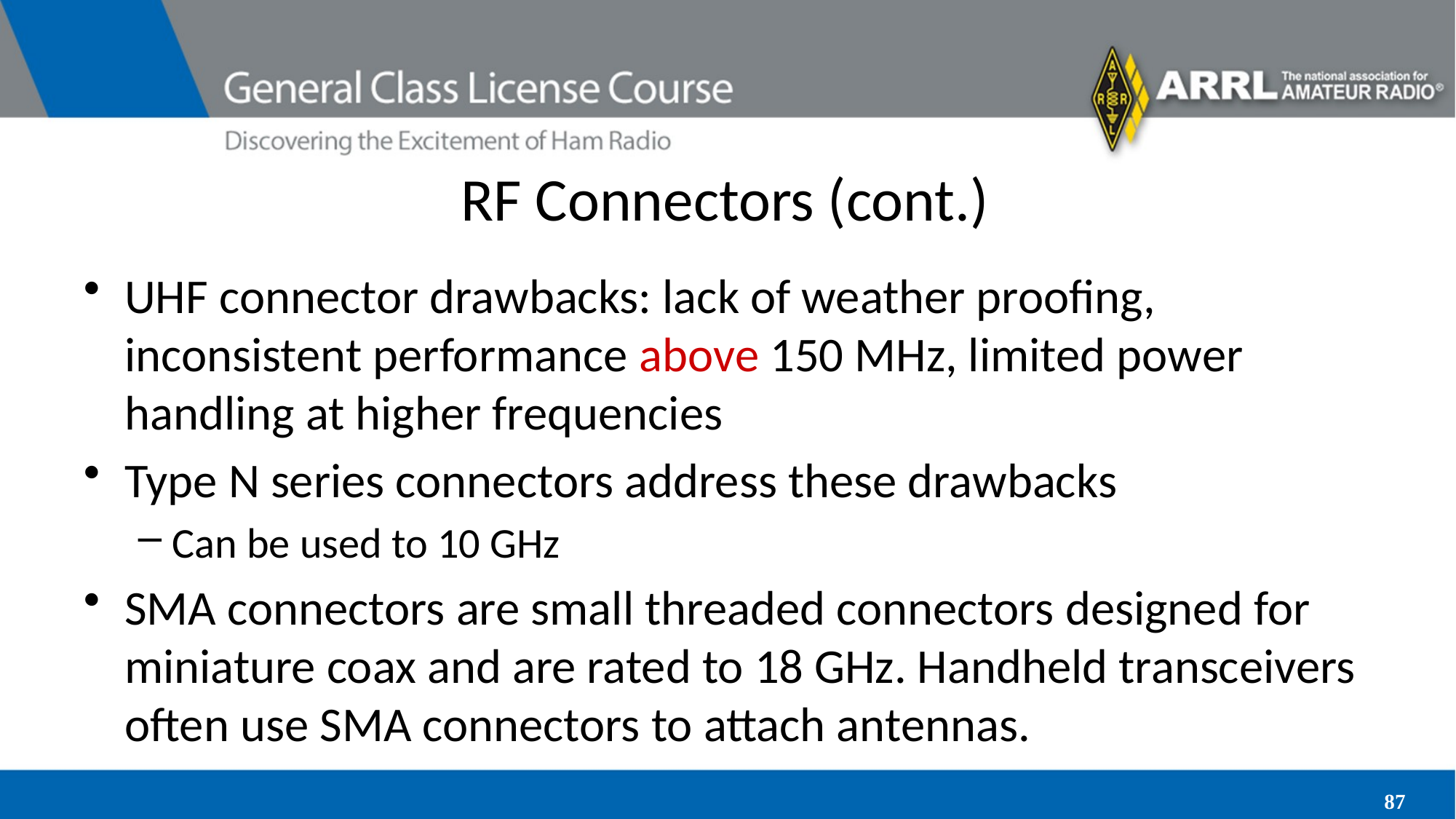

# RF Connectors (cont.)
UHF connector drawbacks: lack of weather proofing, inconsistent performance above 150 MHz, limited power handling at higher frequencies
Type N series connectors address these drawbacks
Can be used to 10 GHz
SMA connectors are small threaded connectors designed for miniature coax and are rated to 18 GHz. Handheld transceivers often use SMA connectors to attach antennas.